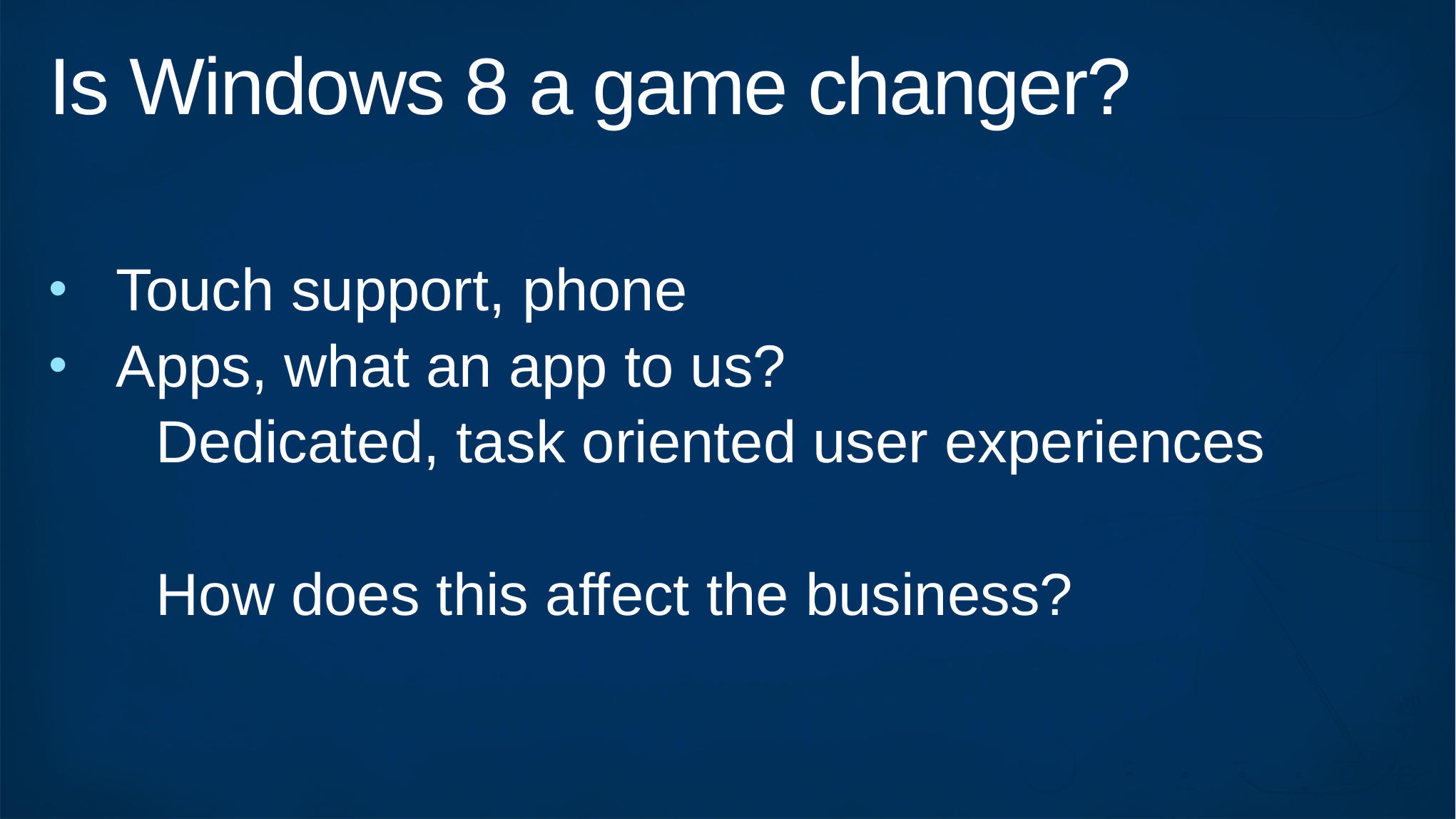

# Is Windows 8 a game changer?
Touch support, phone
Apps, what an app to us?
	Dedicated, task oriented user experiences

	How does this affect the business?